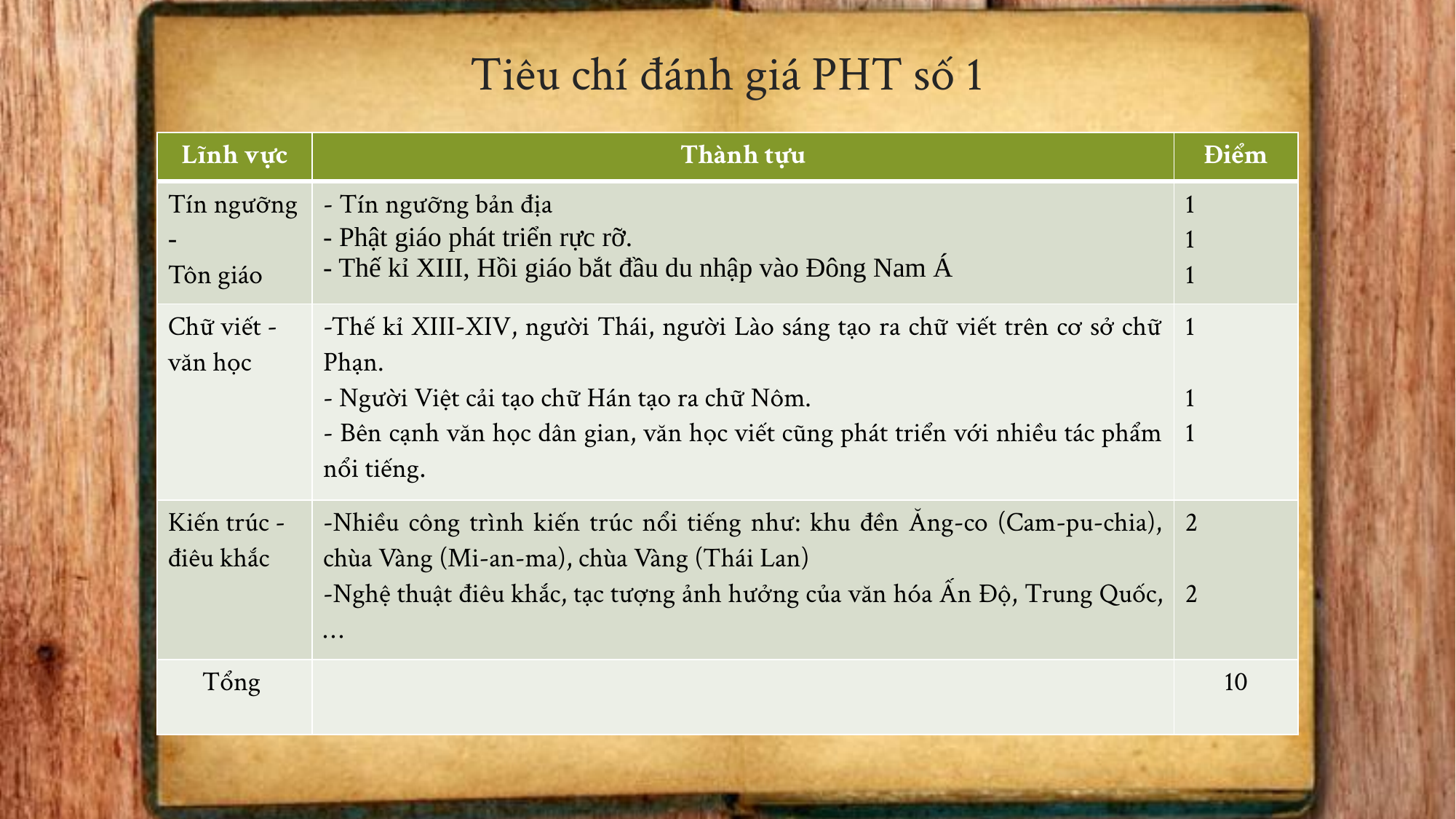

# Tiêu chí đánh giá PHT số 1
| Lĩnh vực | Thành tựu | Điểm |
| --- | --- | --- |
| Tín ngưỡng - Tôn giáo | - Tín ngưỡng bản địa - Phật giáo phát triển rực rỡ. - Thế kỉ XIII, Hồi giáo bắt đầu du nhập vào Đông Nam Á | 1 1 1 |
| Chữ viết - văn học | -Thế kỉ XIII-XIV, người Thái, người Lào sáng tạo ra chữ viết trên cơ sở chữ Phạn. - Người Việt cải tạo chữ Hán tạo ra chữ Nôm. - Bên cạnh văn học dân gian, văn học viết cũng phát triển với nhiều tác phẩm nổi tiếng. | 1 1 1 |
| Kiến trúc - điêu khắc | -Nhiều công trình kiến trúc nổi tiếng như: khu đền Ăng-co (Cam-pu-chia), chùa Vàng (Mi-an-ma), chùa Vàng (Thái Lan) -Nghệ thuật điêu khắc, tạc tượng ảnh hưởng của văn hóa Ấn Độ, Trung Quốc,… | 2 2 |
| Tổng |  | 10 |